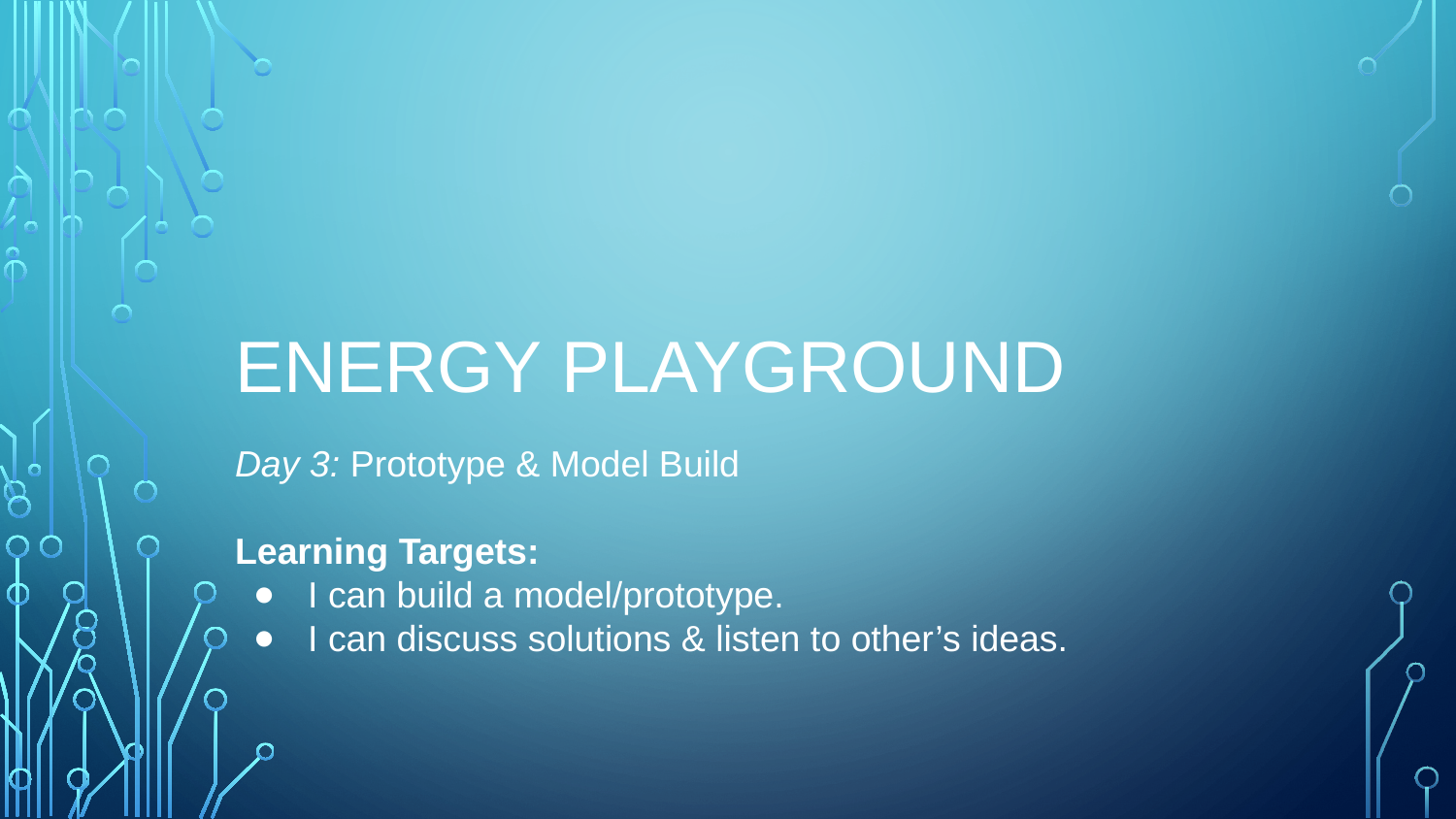

# ENERGY PLAYGROUND
Day 3: Prototype & Model Build

Learning Targets:
I can build a model/prototype.
I can discuss solutions & listen to other’s ideas.